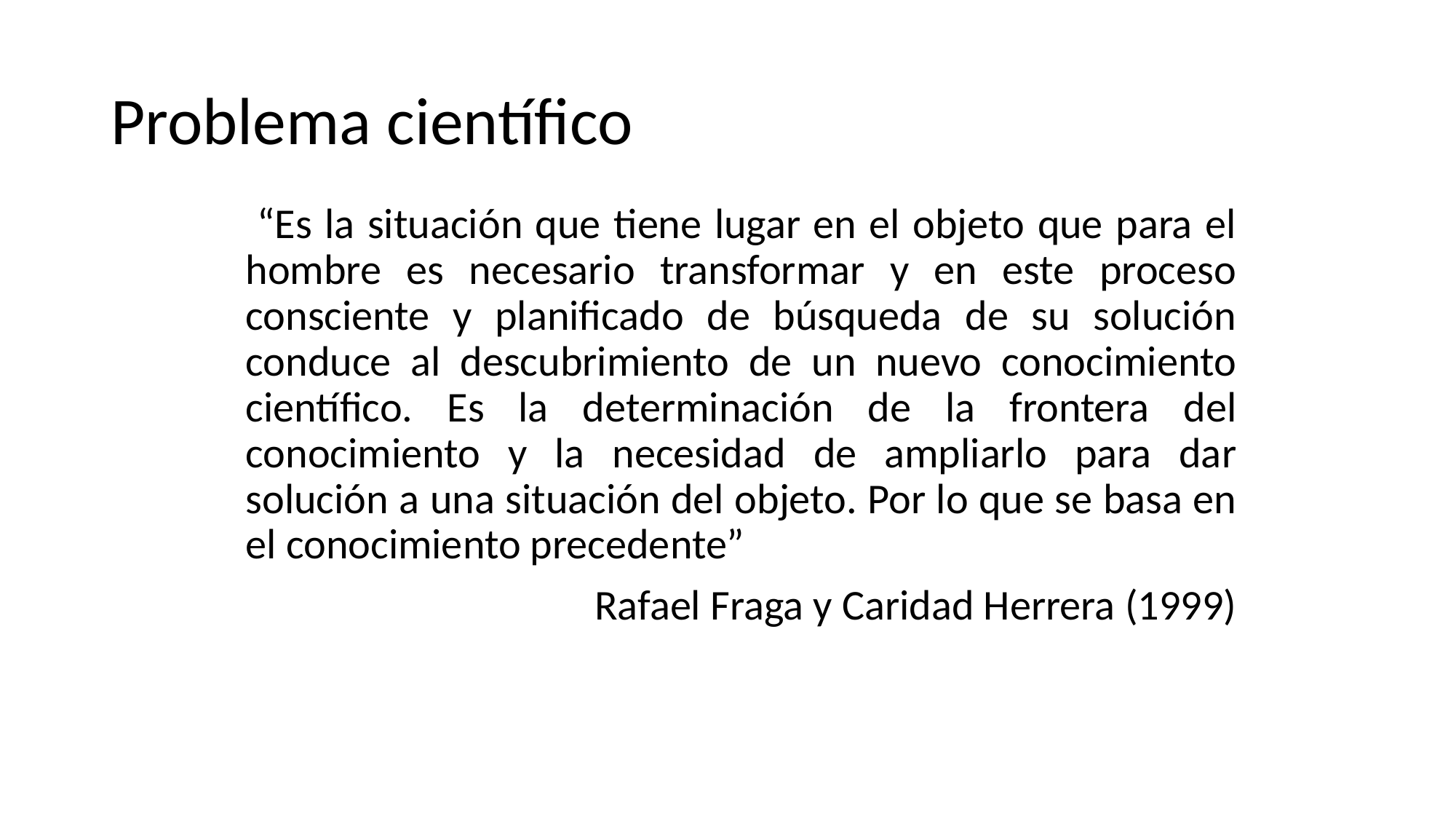

# Problema científico
   “Es la situación que tiene lugar en el objeto que para el hombre es necesario transformar y en este proceso consciente y planificado de búsqueda de su solución conduce al descubrimiento de un nuevo conocimiento científico. Es la deter­minación de la frontera del conocimiento y la necesidad de ampliarlo para dar solución a una situación del objeto. Por lo que se basa en el conocimiento precedente”
Rafael Fraga y Caridad Herrera (1999)